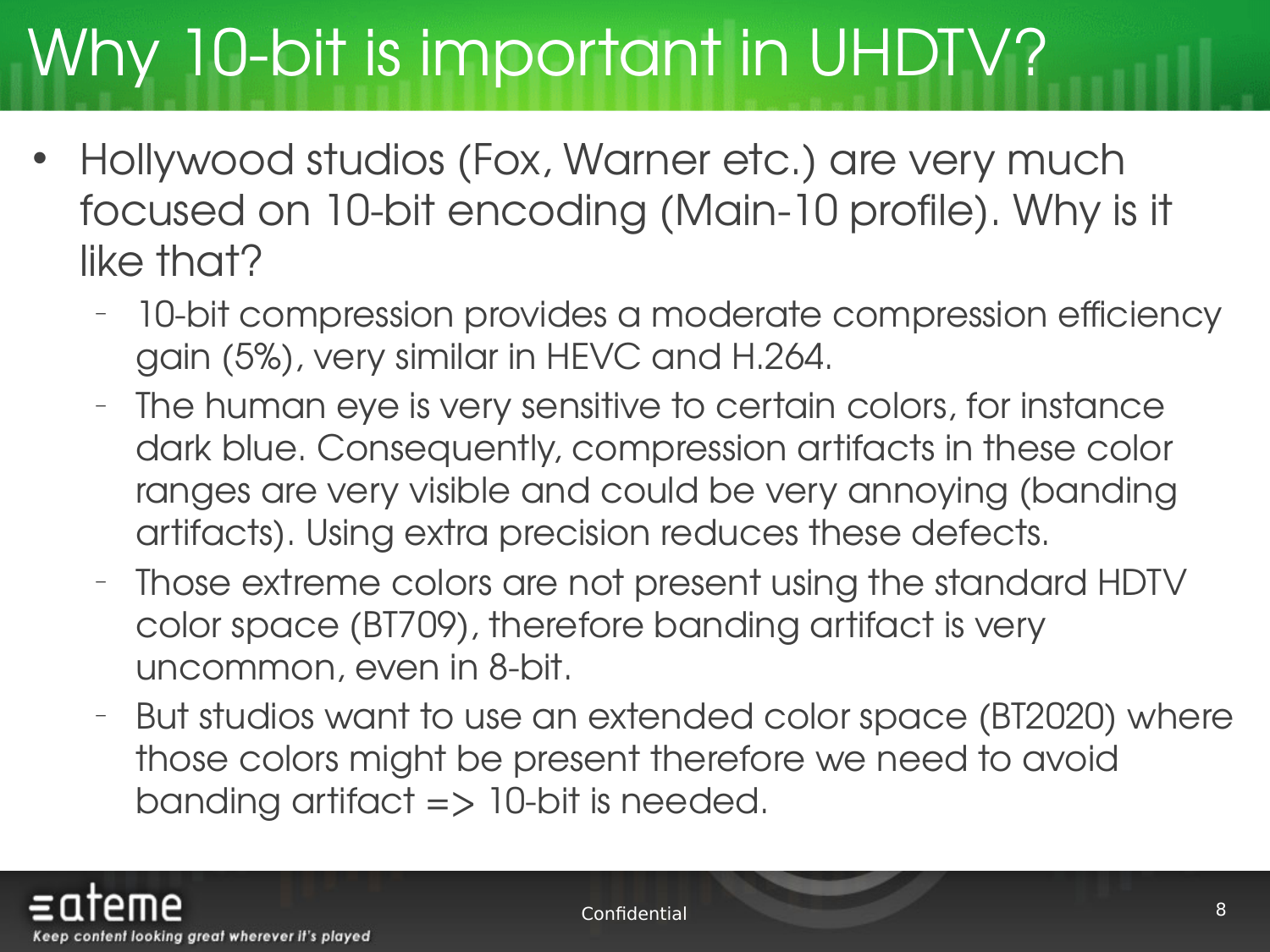

Why 10-bit is important in UHDTV?
Hollywood studios (Fox, Warner etc.) are very much focused on 10-bit encoding (Main-10 profile). Why is it like that?
10-bit compression provides a moderate compression efficiency gain (5%), very similar in HEVC and H.264.
The human eye is very sensitive to certain colors, for instance dark blue. Consequently, compression artifacts in these color ranges are very visible and could be very annoying (banding artifacts). Using extra precision reduces these defects.
Those extreme colors are not present using the standard HDTV color space (BT709), therefore banding artifact is very uncommon, even in 8-bit.
But studios want to use an extended color space (BT2020) where those colors might be present therefore we need to avoid banding artifact => 10-bit is needed.